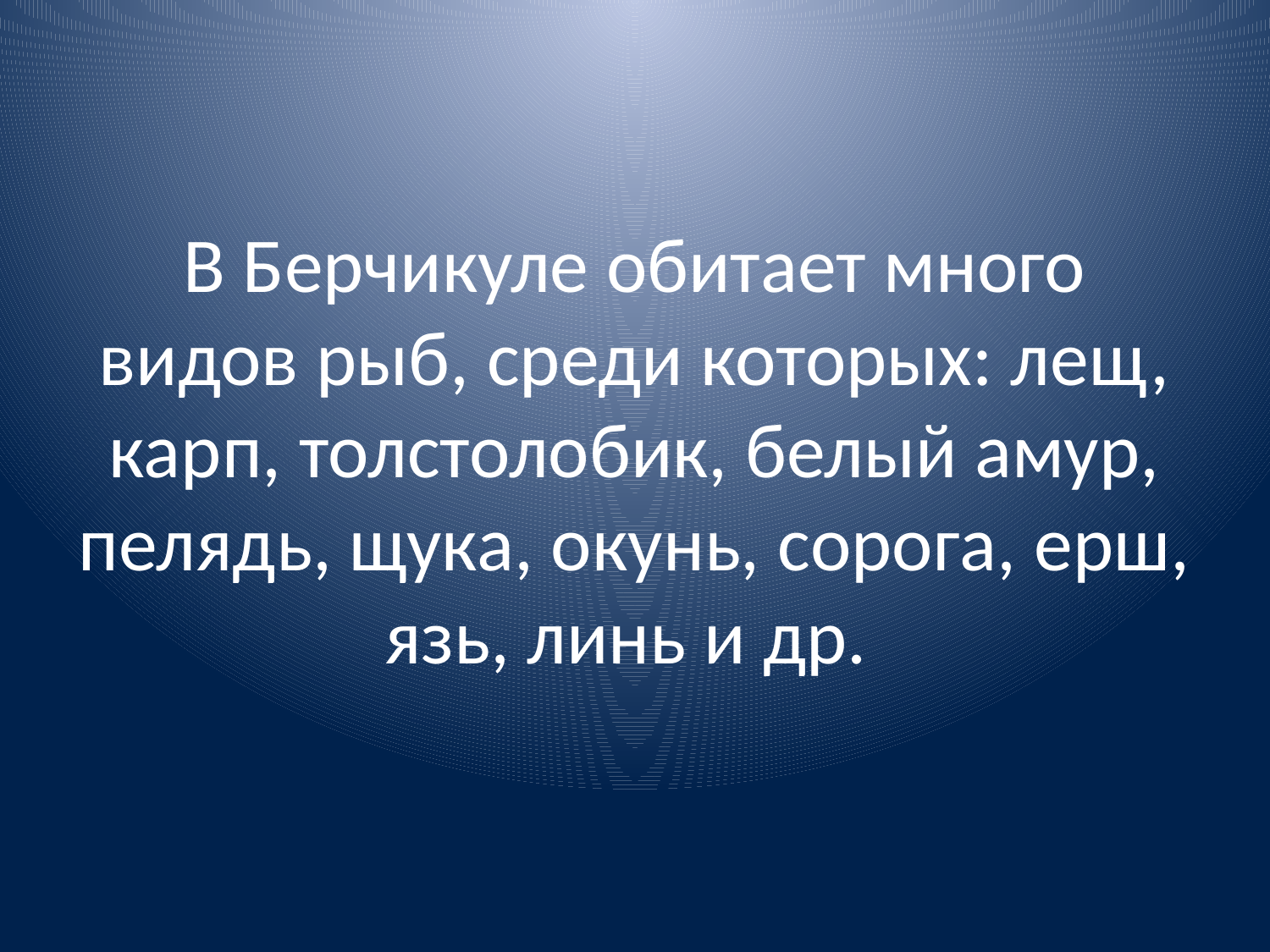

# В Берчикуле обитает много видов рыб, среди которых: лещ, карп, толстолобик, белый амур, пелядь, щука, окунь, сорога, ерш, язь, линь и др.